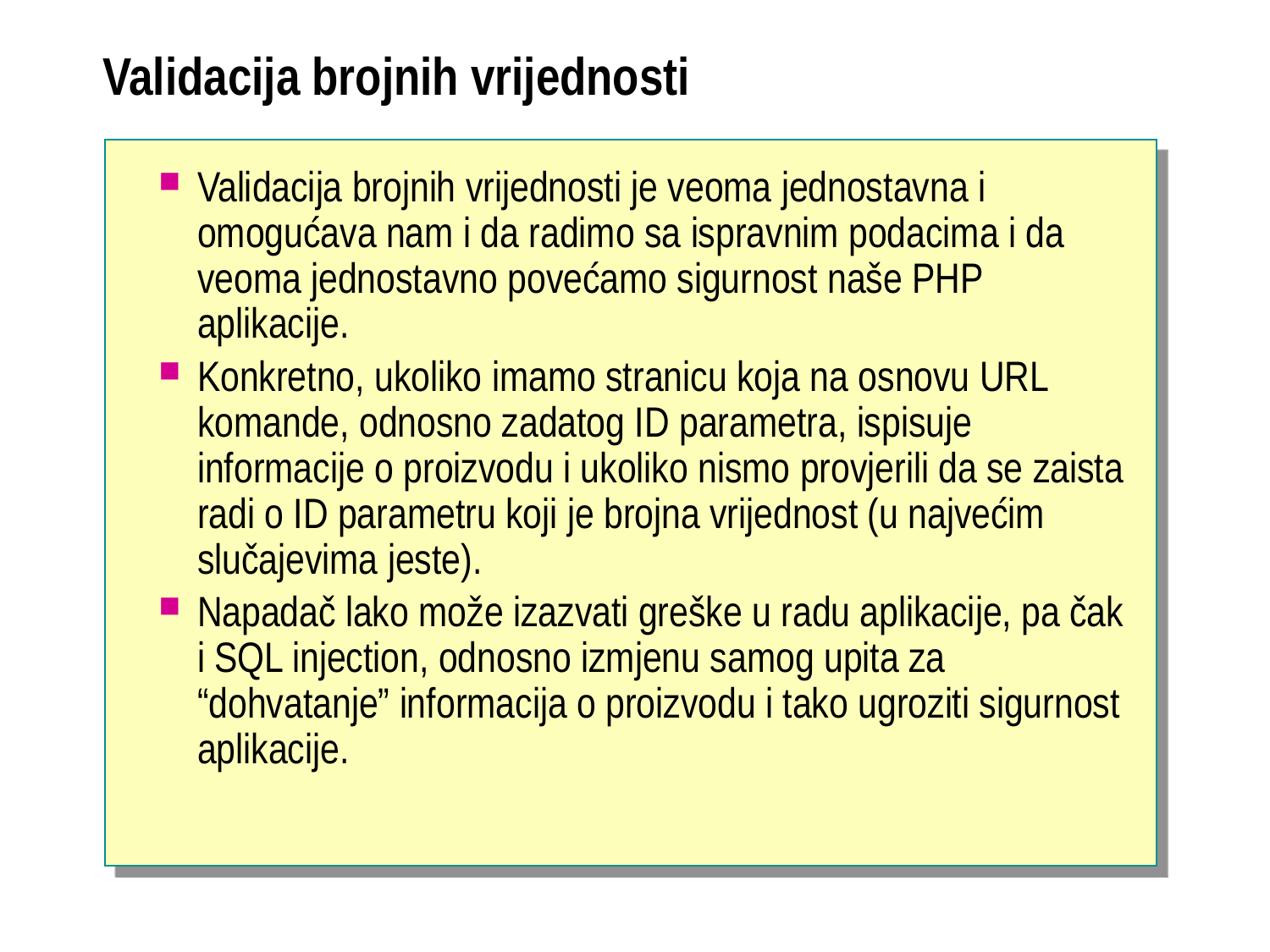

# Validacija brojnih vrijednosti
Validacija brojnih vrijednosti je veoma jednostavna i omogućava nam i da radimo sa ispravnim podacima i da veoma jednostavno povećamo sigurnost naše PHP aplikacije.
Konkretno, ukoliko imamo stranicu koja na osnovu URL komande, odnosno zadatog ID parametra, ispisuje informacije o proizvodu i ukoliko nismo provjerili da se zaista radi o ID parametru koji je brojna vrijednost (u najvećim slučajevima jeste).
Napadač lako može izazvati greške u radu aplikacije, pa čak i SQL injection, odnosno izmjenu samog upita za “dohvatanje” informacija o proizvodu i tako ugroziti sigurnost aplikacije.